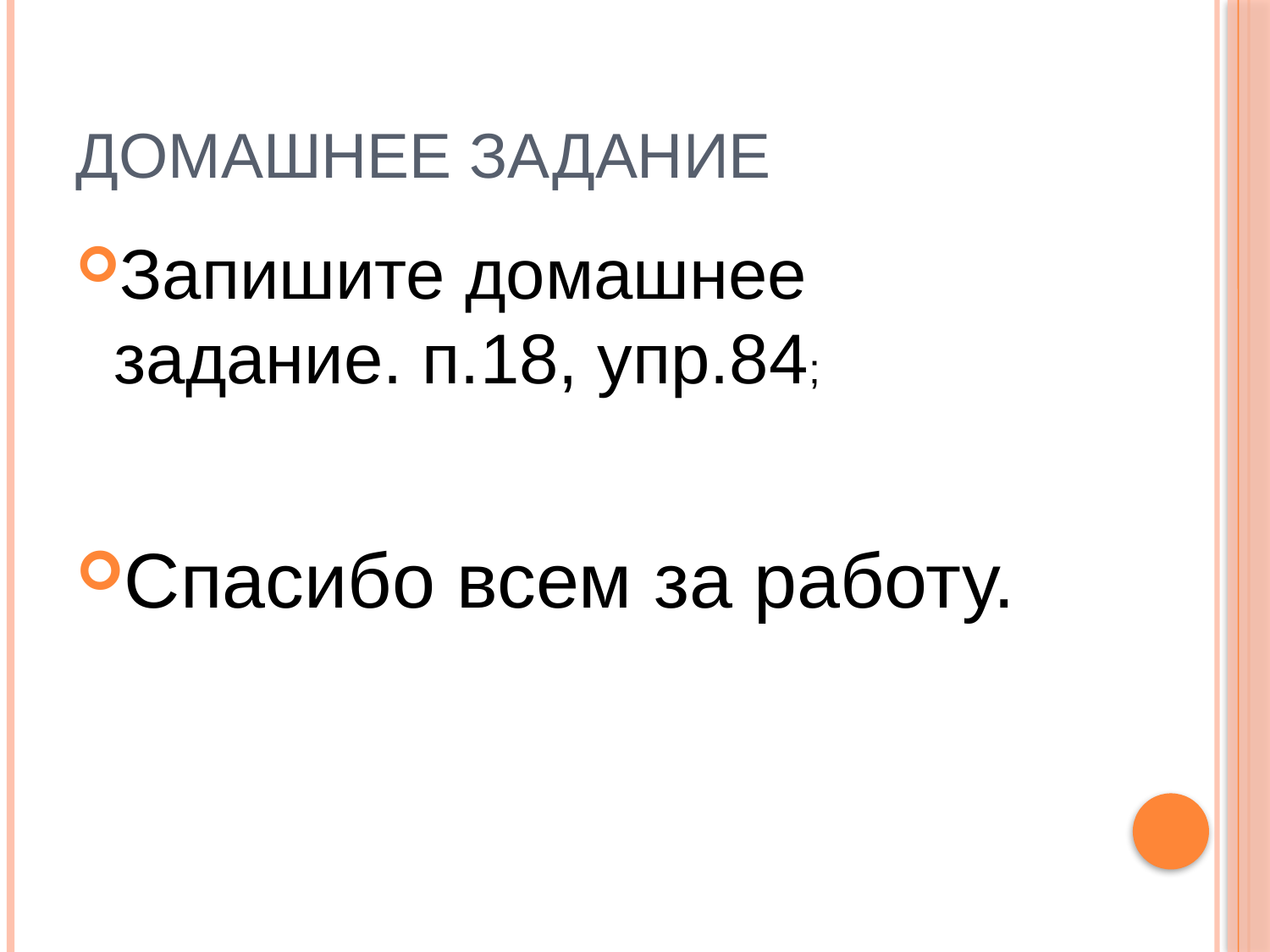

# Домашнее задание
Запишите домашнее задание. п.18, упр.84;

Спасибо всем за работу.